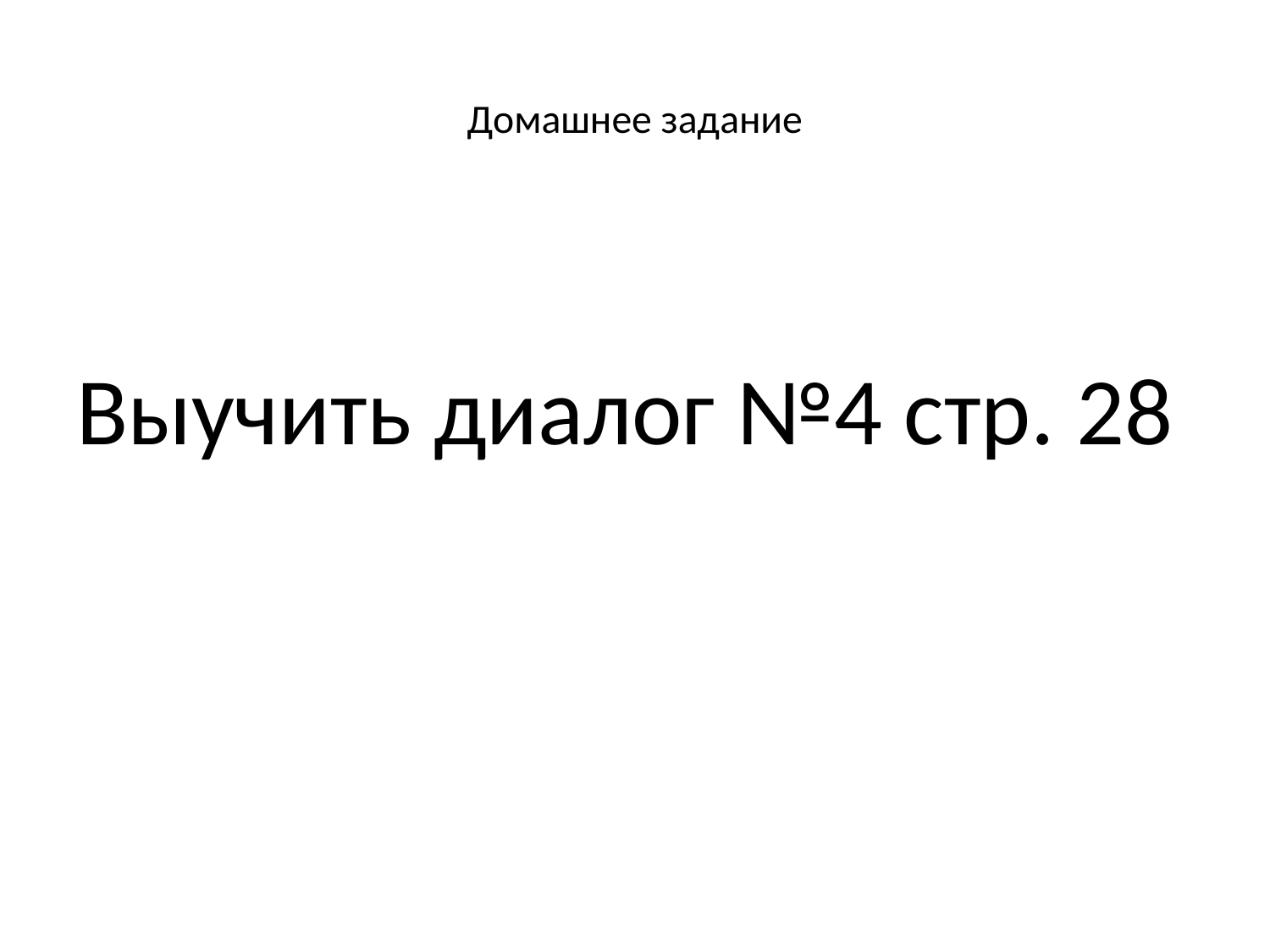

# Домашнее задание

Выучить диалог №4 стр. 28